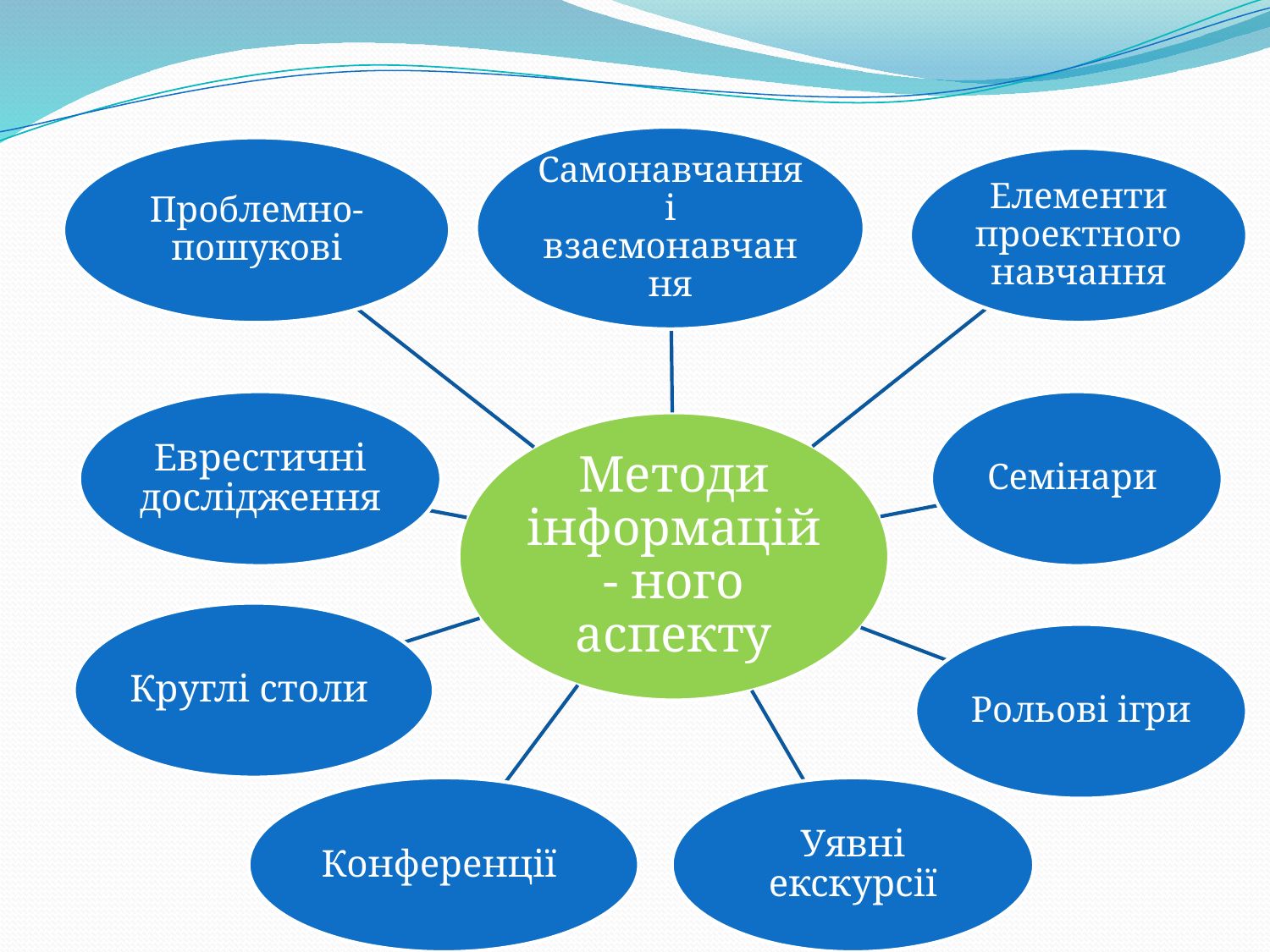

#
Методи інформацій- ного аспекту

Самонавчання і взаємонавчання

Елементи проектного навчання

Семінари

Рольові ігри

Уявні екскурсії

Конференції

Круглі столи

Еврестичні дослідження

Проблемно-пошукові